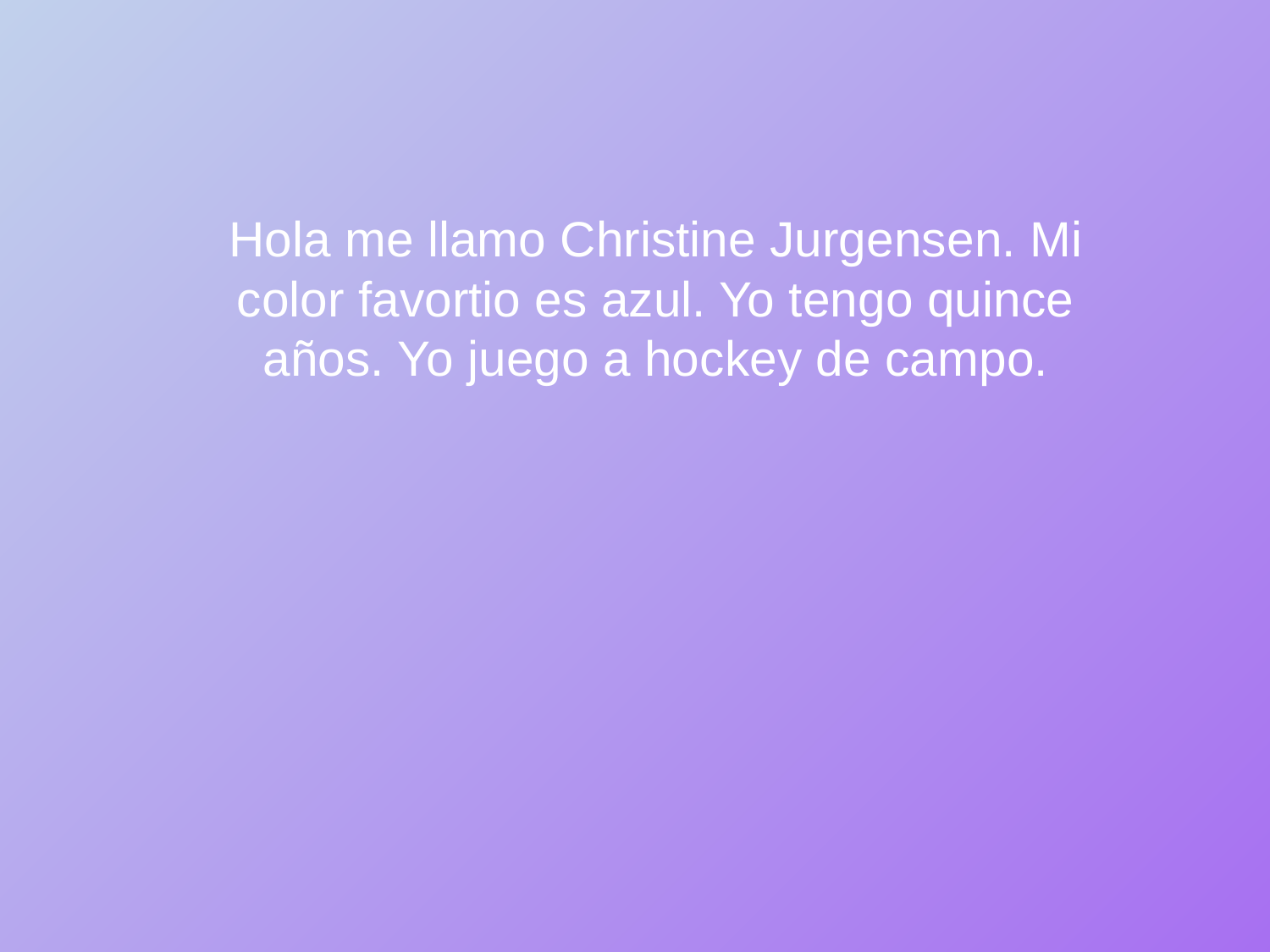

Hola me llamo Christine Jurgensen. Mi color favortio es azul. Yo tengo quince años. Yo juego a hockey de campo.